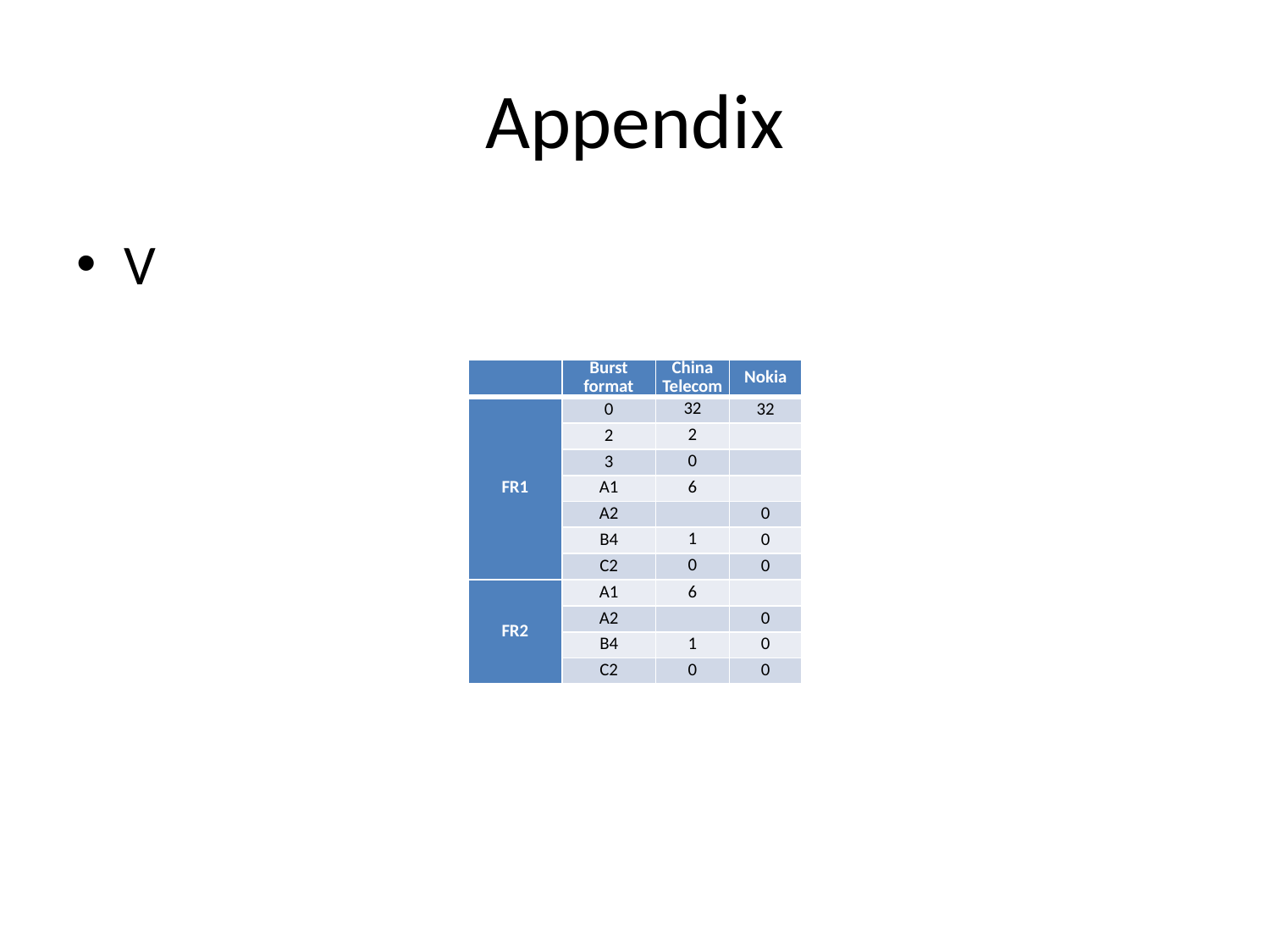

# Appendix
V

|  | Burst format | China Telecom | Nokia |
| --- | --- | --- | --- |
| FR1 | 0 | 32 | 32 |
|  | 2 | 2 |  |
|  | 3 | 0 |  |
|  | A1 | 6 |  |
|  | A2 |  | 0 |
|  | B4 | 1 | 0 |
|  | C2 | 0 | 0 |
| FR2 | A1 | 6 |  |
|  | A2 |  | 0 |
|  | B4 | 1 | 0 |
|  | C2 | 0 | 0 |